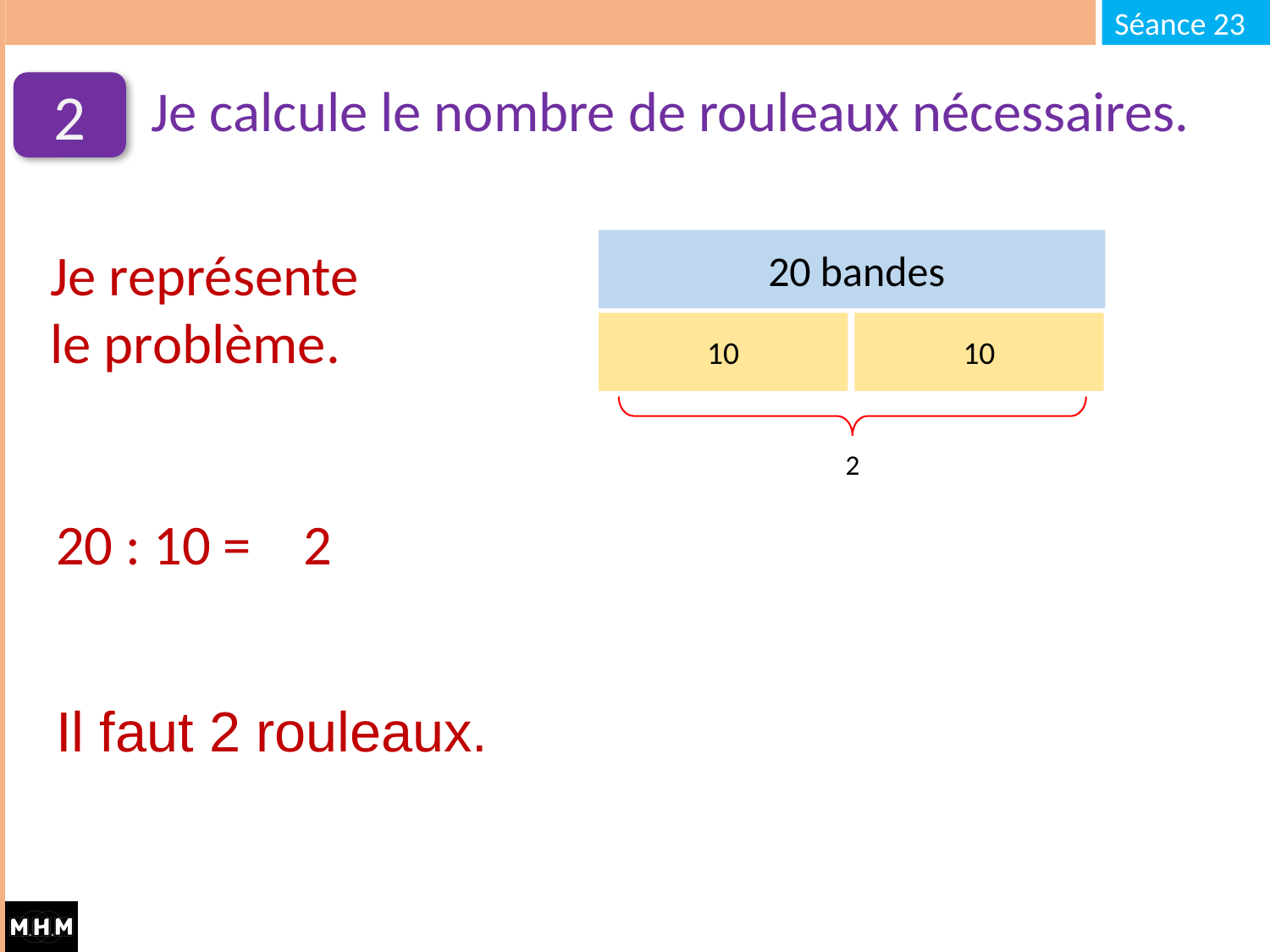

Je calcule le nombre de rouleaux nécessaires.
2

 20 bandes
10
2
Je représente
le problème.
10
20 : 10 =
2
Il faut 2 rouleaux.